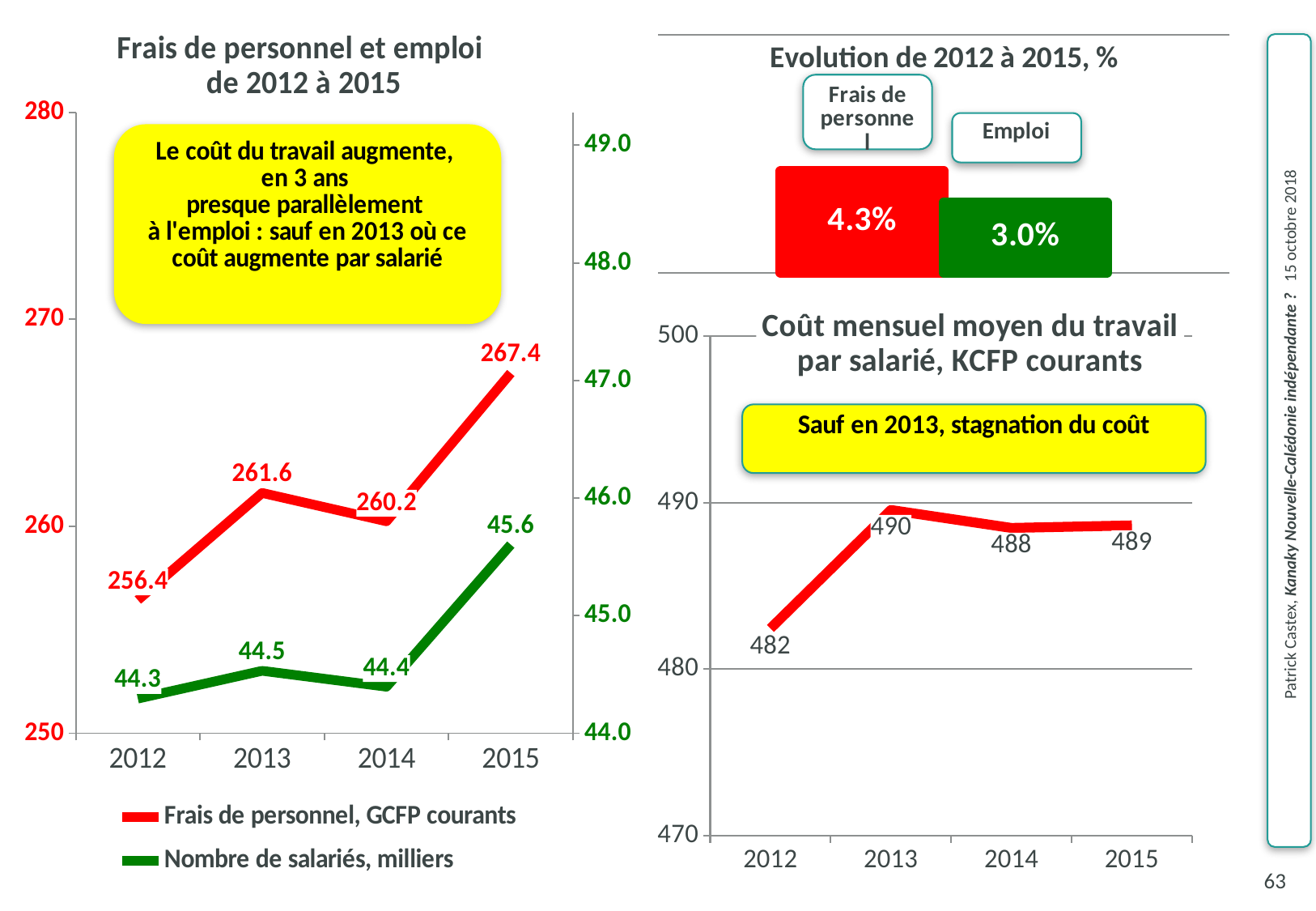

### Chart: Frais de personnel et emploi
de 2012 à 2015

| Category | Frais de personnel, GCFP courants | Nombre de salariés, milliers |
|---|---|---|
| 2012.0 | 256.4358169662287 | 44.29410502344876 |
| 2013.0 | 261.610062088 | 44.53091815476193 |
| 2014.0 | 260.240137604 | 44.39541469155845 |
| 2015.0 | 267.4046259519993 | 45.6034543921357 |

### Chart: Evolution de 2012 à 2015, %

| Category |  |  |
|---|---|---|

### Chart: Coût mensuel moyen du travail par salarié, KCFP courants

| Category |  |
|---|---|
| 2012.0 | 482.4491069983156 |
| 2013.0 | 489.5663375178365 |
| 2014.0 | 488.4891443032352 |
| 2015.0 | 488.6410278861716 |